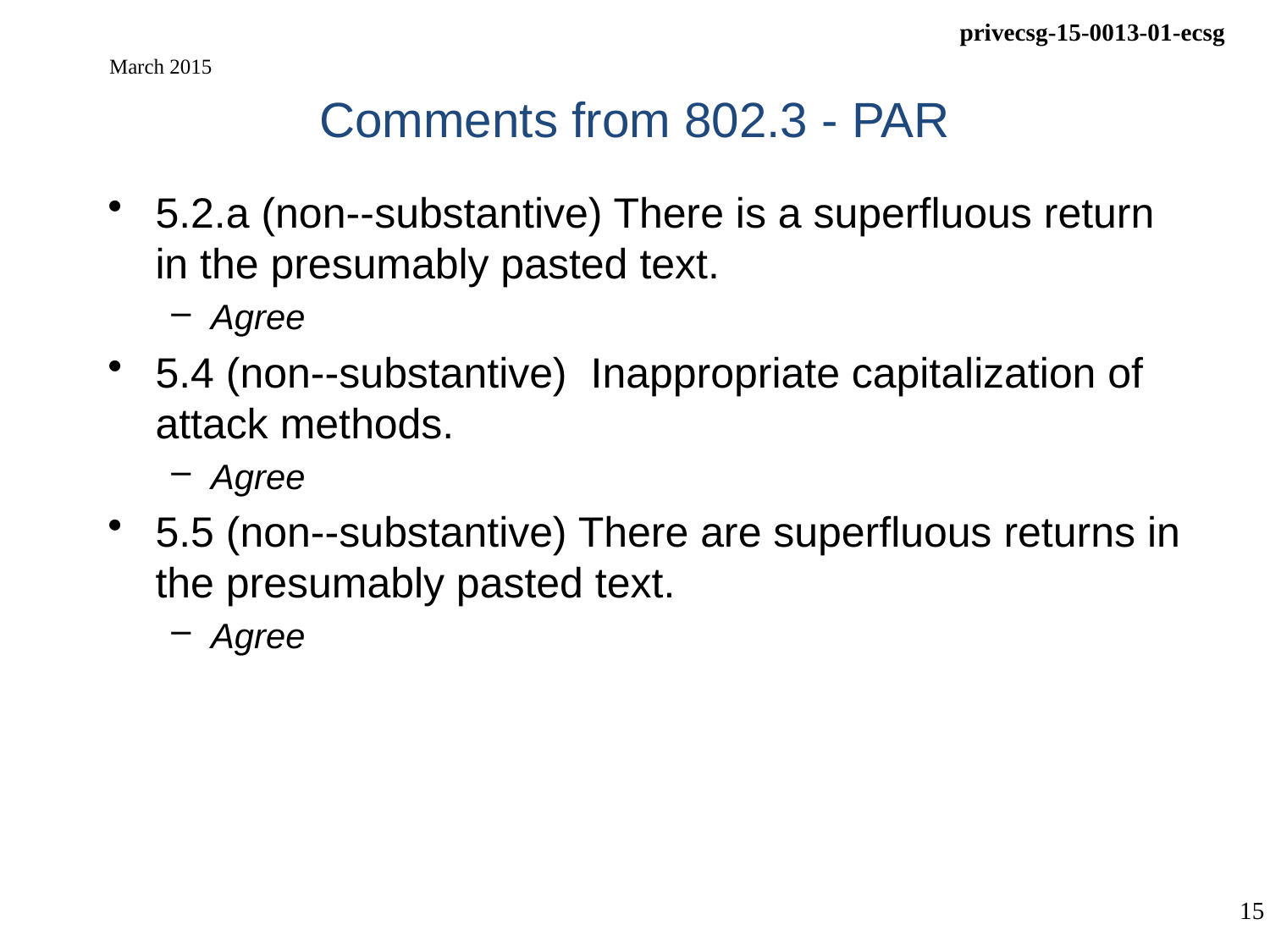

# Comments from 802.3 - PAR
March 2015
5.2.a (non-­‐substantive) There is a superfluous return in the presumably pasted text.
Agree
5.4 (non-­‐substantive)  Inappropriate capitalization of attack methods.
Agree
5.5 (non-­‐substantive) There are superfluous returns in the presumably pasted text.
Agree